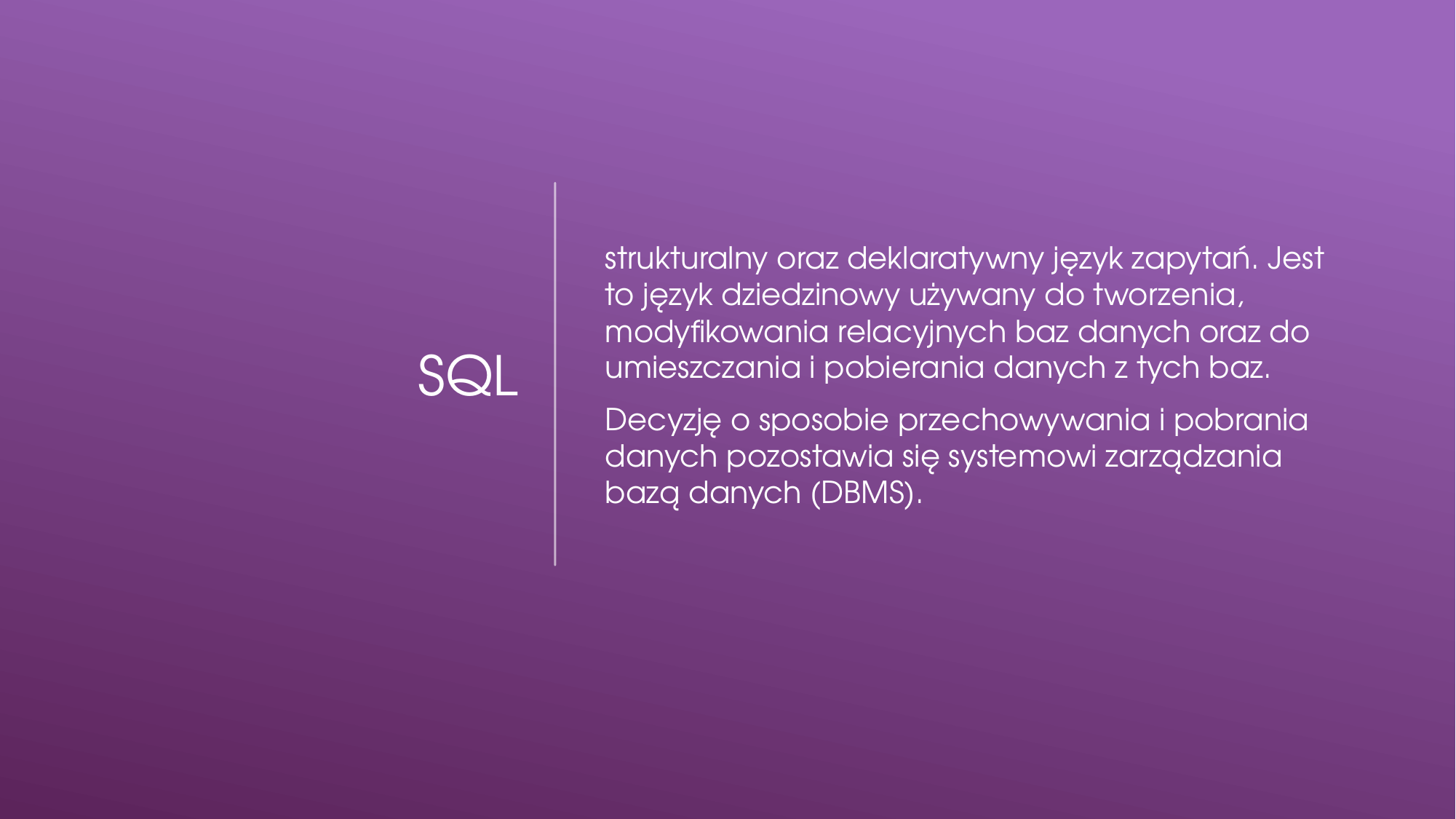

# SQL
strukturalny oraz deklaratywny język zapytań. Jest to język dziedzinowy używany do tworzenia, modyfikowania relacyjnych baz danych oraz do umieszczania i pobierania danych z tych baz.
Decyzję o sposobie przechowywania i pobrania danych pozostawia się systemowi zarządzania bazą danych (DBMS).